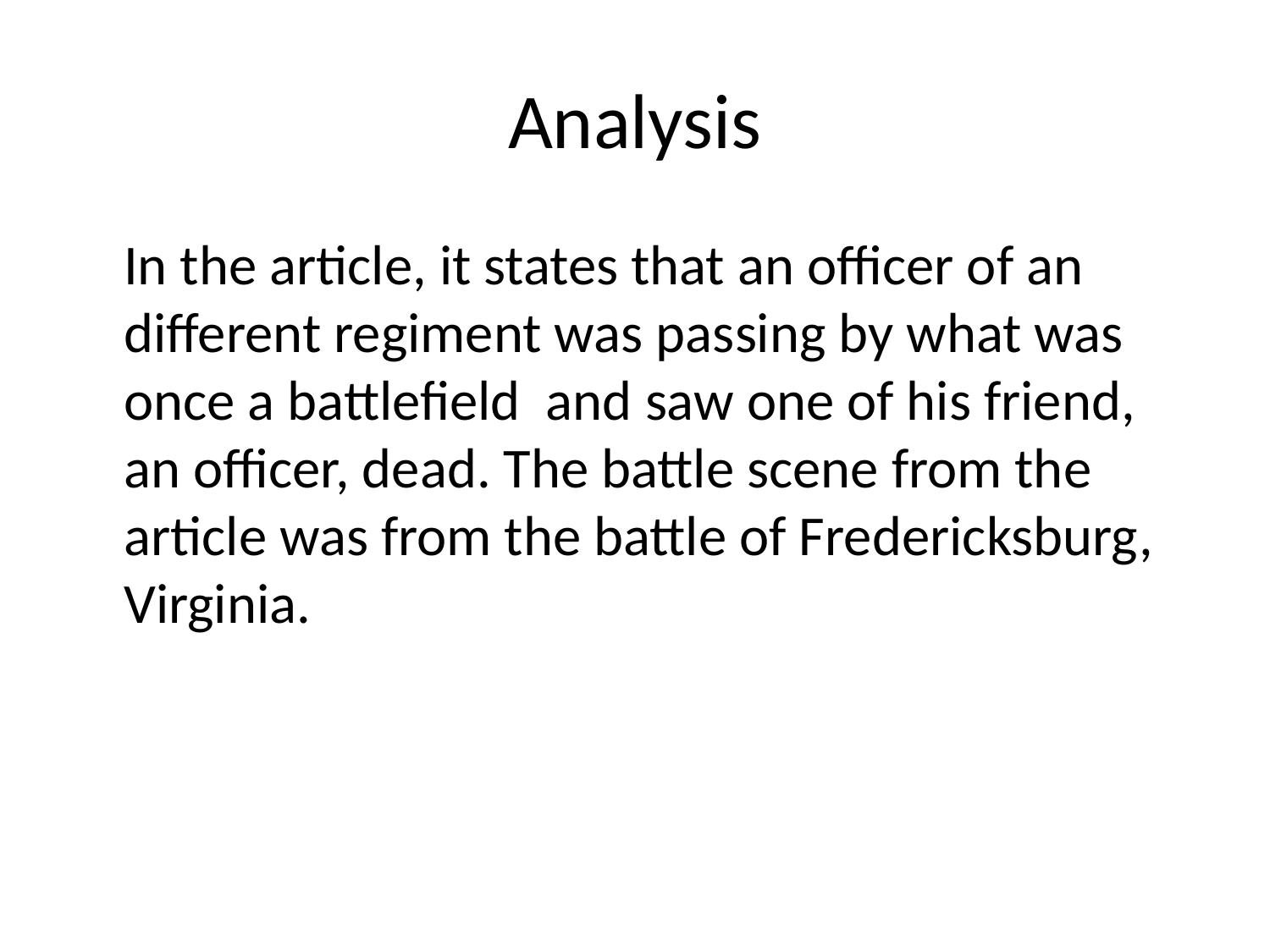

# Analysis
 	In the article, it states that an officer of an different regiment was passing by what was once a battlefield  and saw one of his friend, an officer, dead. The battle scene from the article was from the battle of Fredericksburg, Virginia.